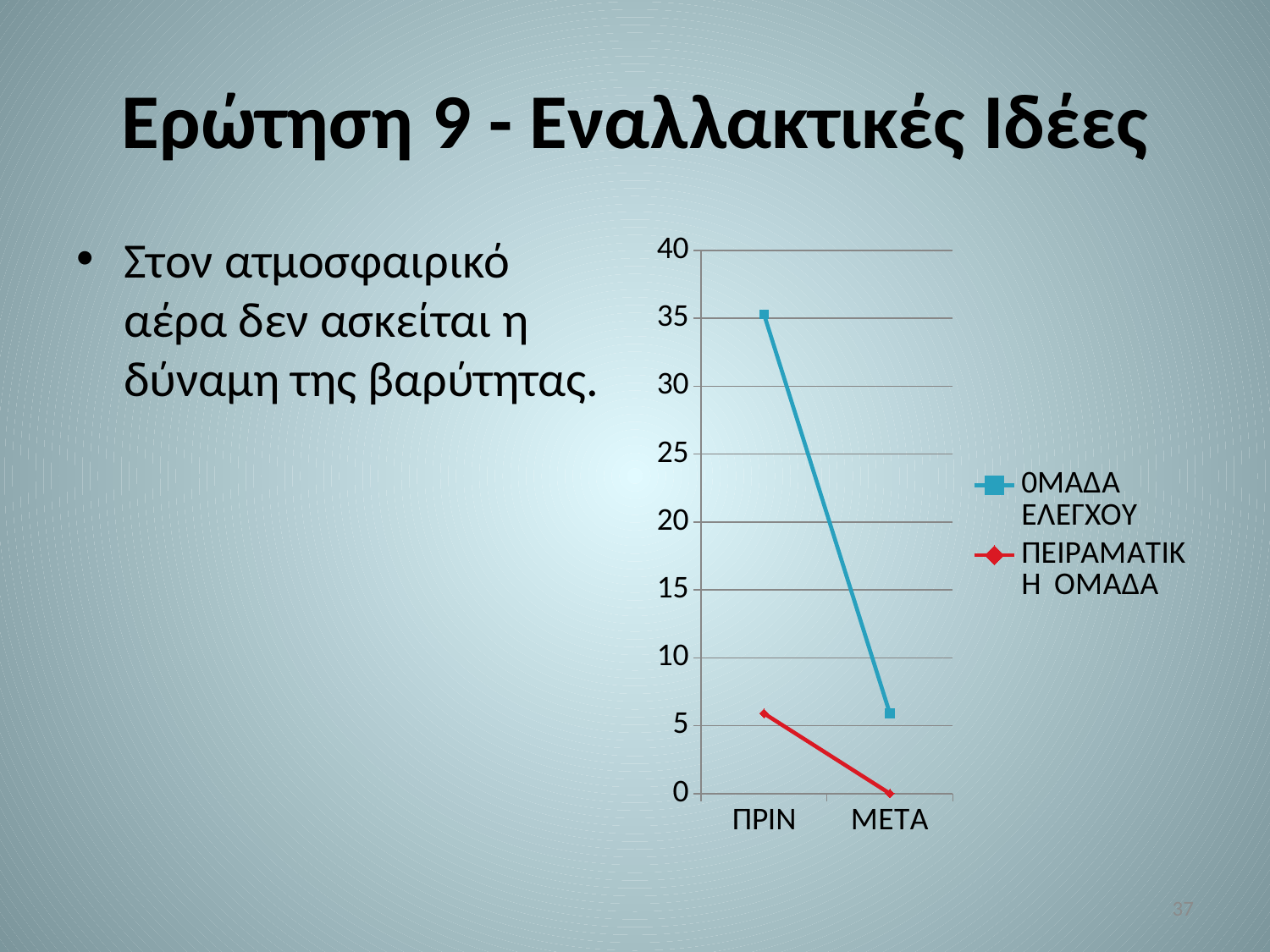

# Ερώτηση 9 - Εναλλακτικές Ιδέες
Στον ατμοσφαιρικό αέρα δεν ασκείται η δύναμη της βαρύτητας.

### Chart

| Category | 0ΜΑΔΑ  ΕΛΕΓΧΟΥ | ΠΕΙΡΑΜΑΤΙΚΗ  ΟΜΑΔΑ |
|---|---|---|
| ΠΡΙΝ | 35.300000000000004 | 5.9 |
| ΜΕΤΑ | 5.9 | 0.0 |
37